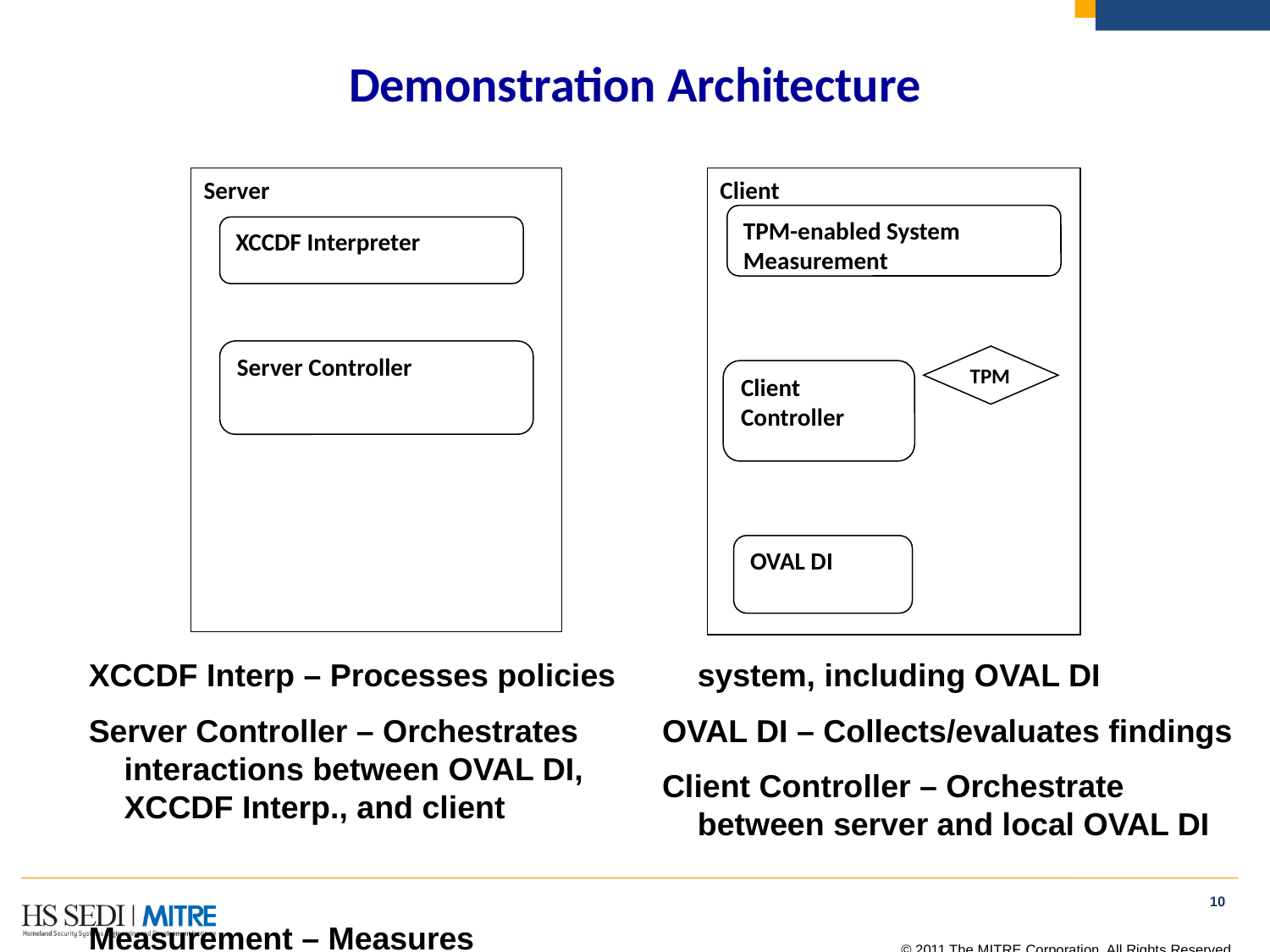

# Demonstration Architecture
Server
Client
TPM-enabled System Measurement
XCCDF Interpreter
Server Controller
TPM
Client Controller
OVAL DI
XCCDF Interp – Processes policies
Server Controller – Orchestrates
    interactions between OVAL DI,
    XCCDF Interp., and client
Measurement – Measures
    system, including OVAL DI
OVAL DI – Collects/evaluates findings
Client Controller – Orchestrate
    between server and local OVAL DI
10